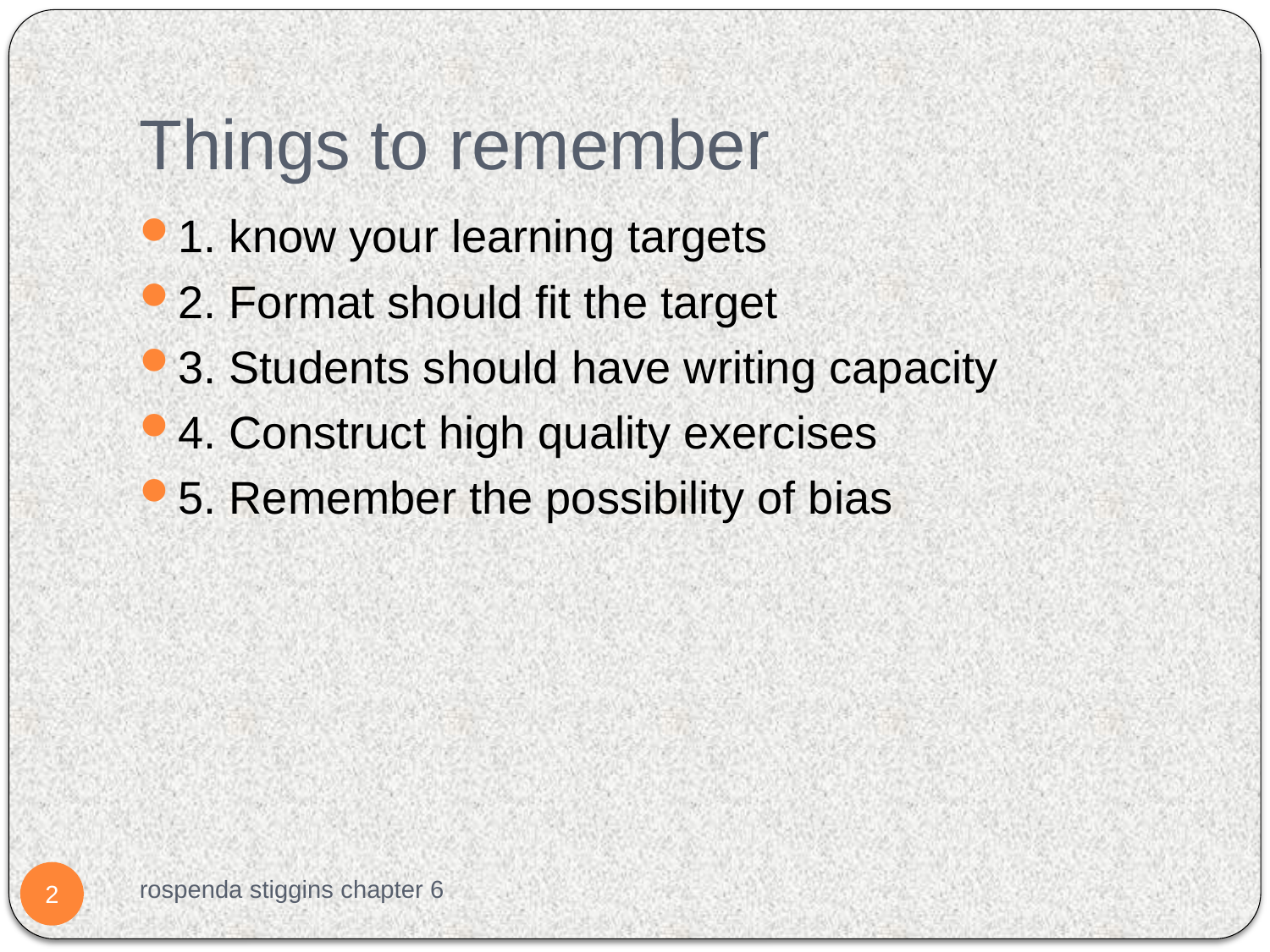

# Things to remember
1. know your learning targets
2. Format should fit the target
3. Students should have writing capacity
4. Construct high quality exercises
5. Remember the possibility of bias
rospenda stiggins chapter 6
2